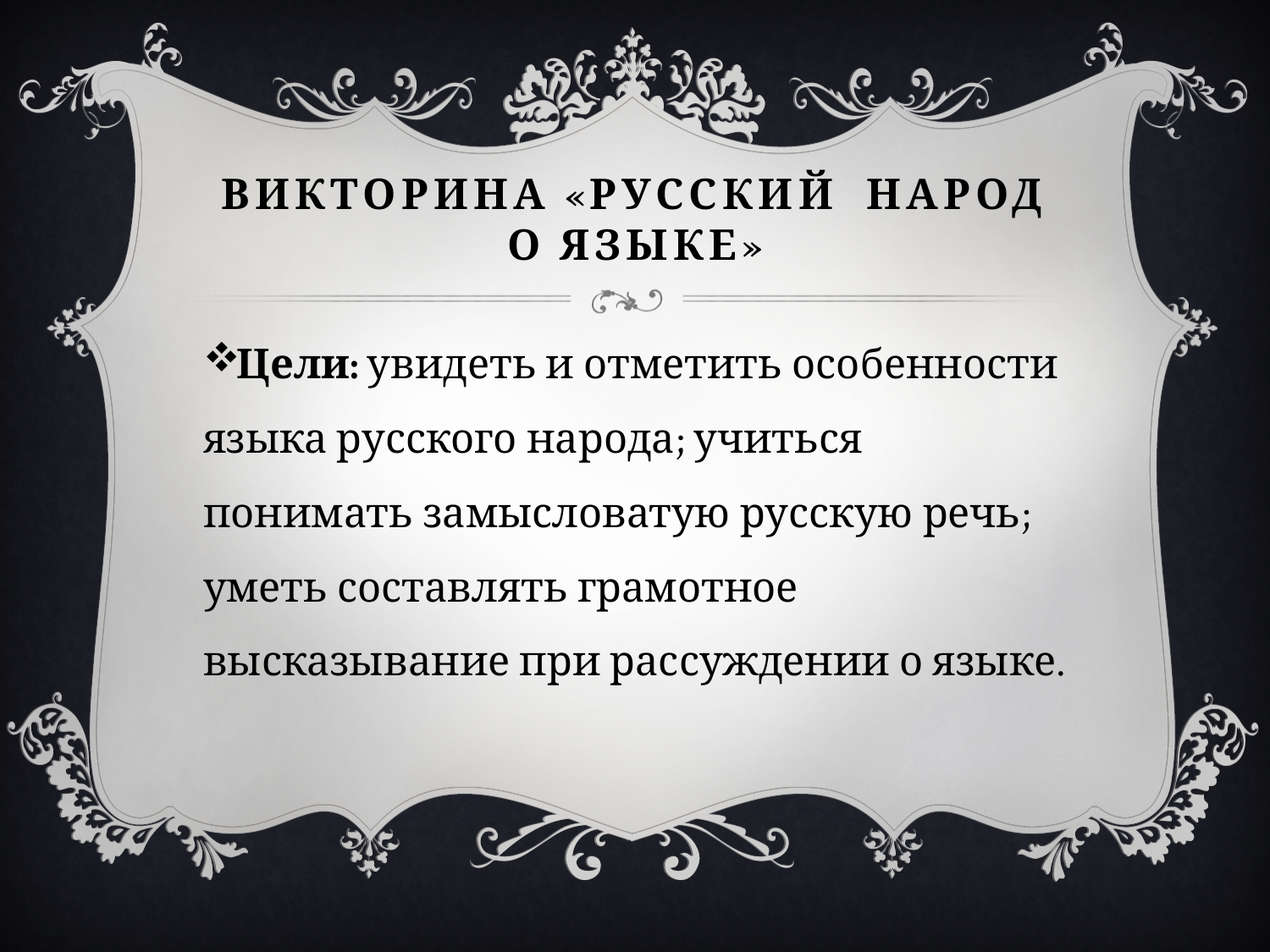

# Викторина «Русский  народ о языке»
Цели: увидеть и отметить особенности языка русского народа; учиться понимать замысловатую русскую речь; уметь составлять грамотное высказывание при рассуждении о языке.